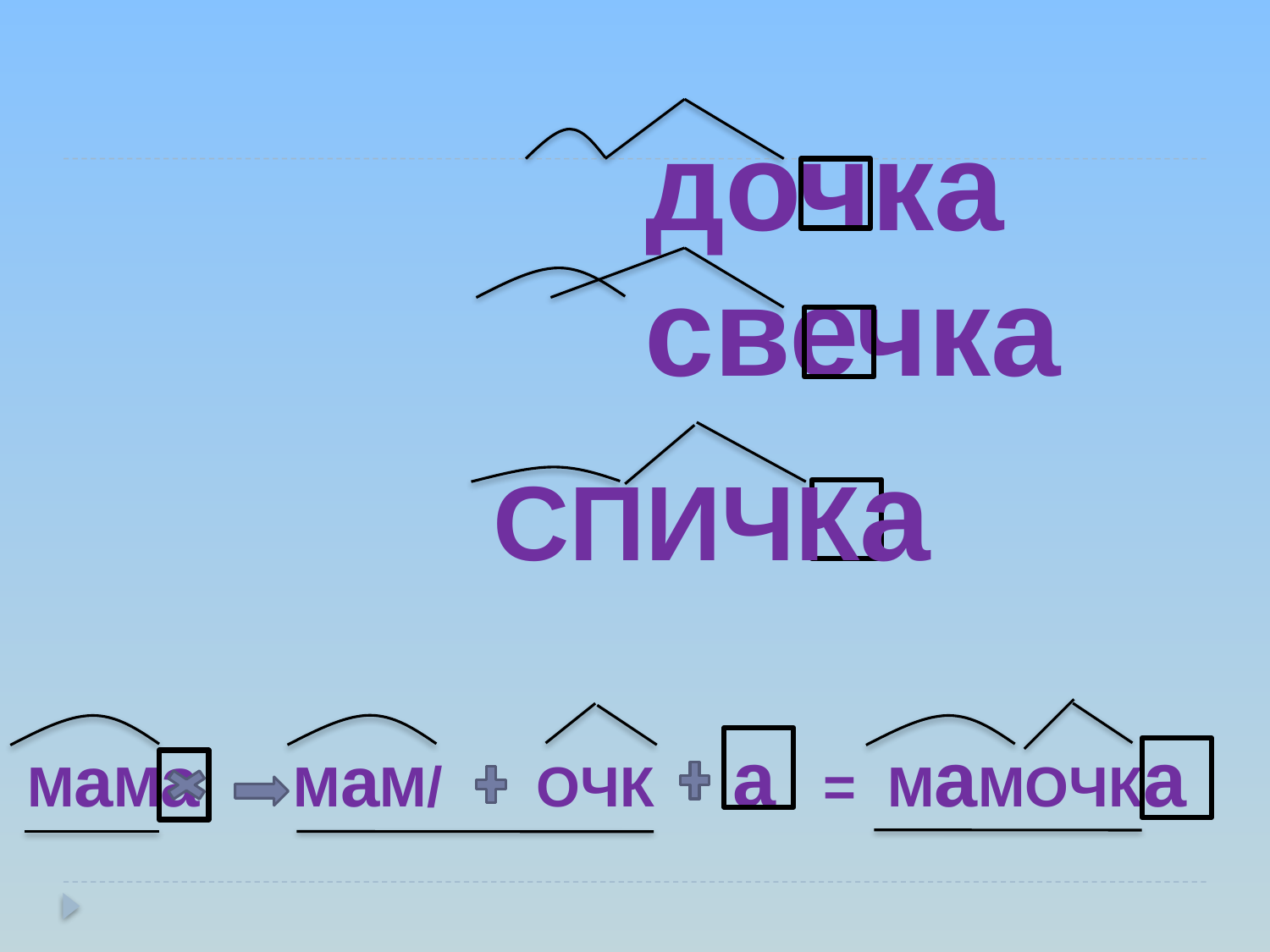

#
             дочка
           свечка

СПИЧКа

МаМа      МаМ/      ОЧК     а   =  МаМОЧКа